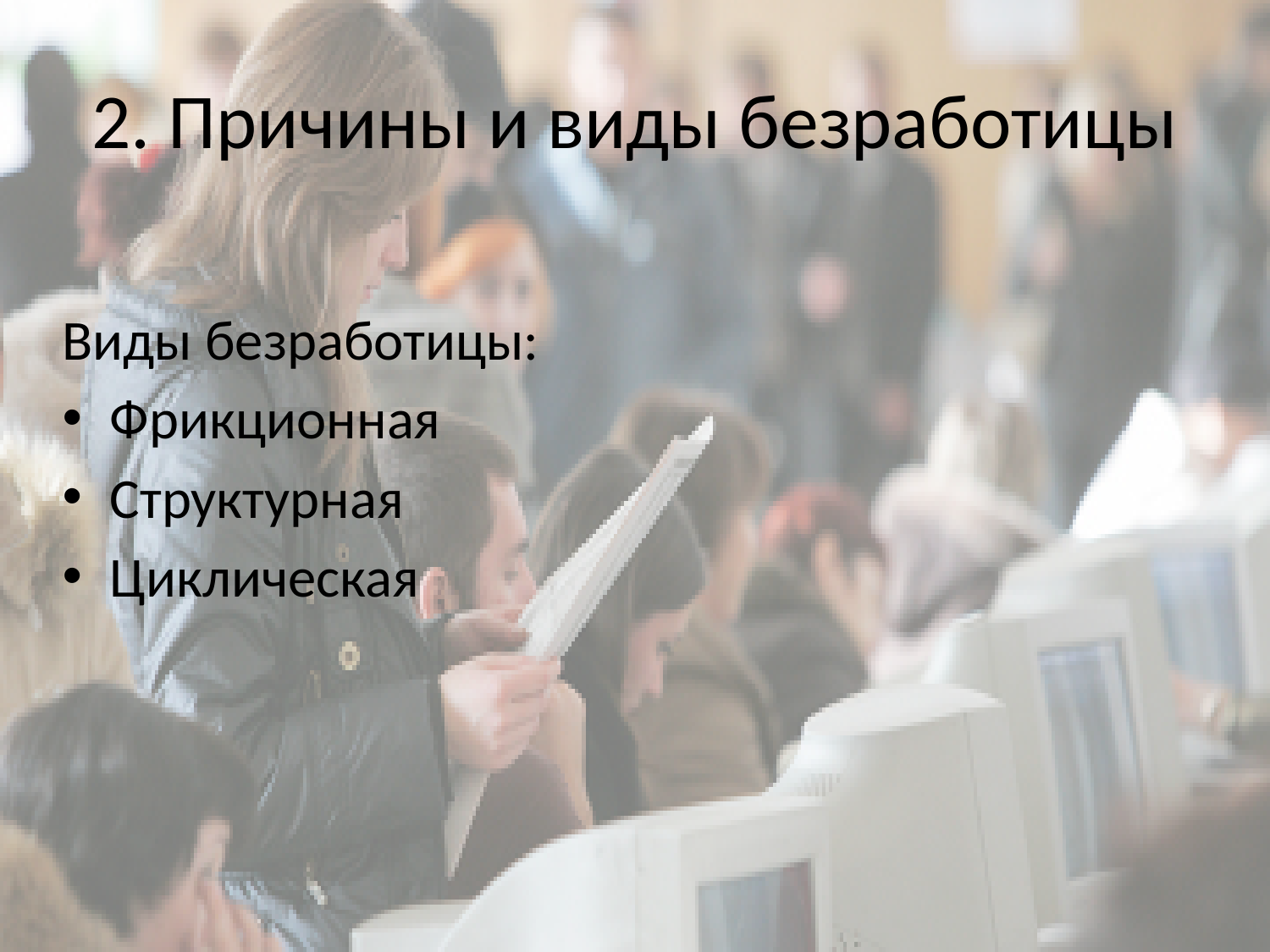

# 2. Причины и виды безработицы
Виды безработицы:
Фрикционная
Структурная
Циклическая